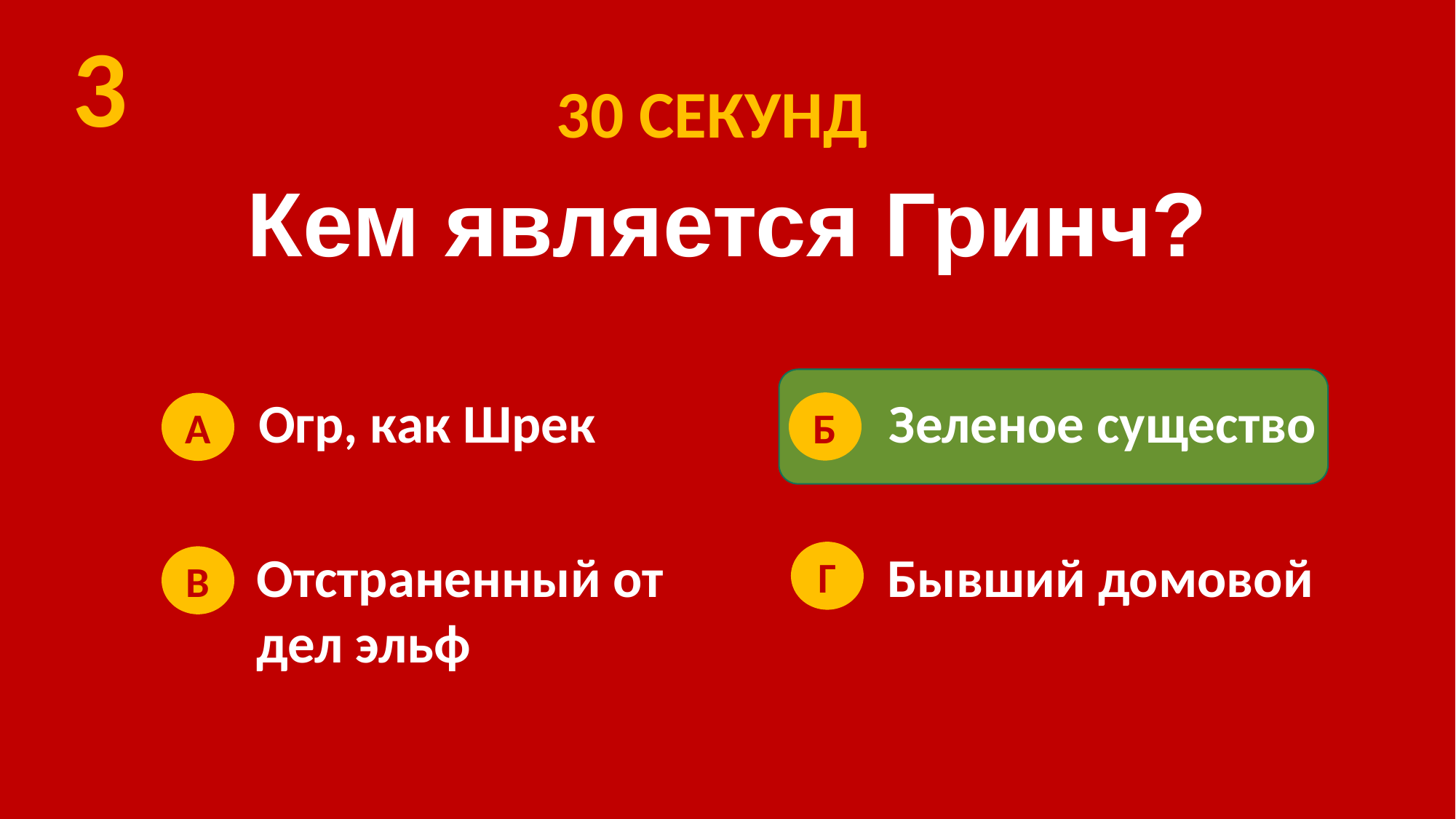

3
30 СЕКУНД
Кем является Гринч?

Огр, как Шрек
Зеленое существо
Б
А
Отстраненный от дел эльф
Бывший домовой
Г
В